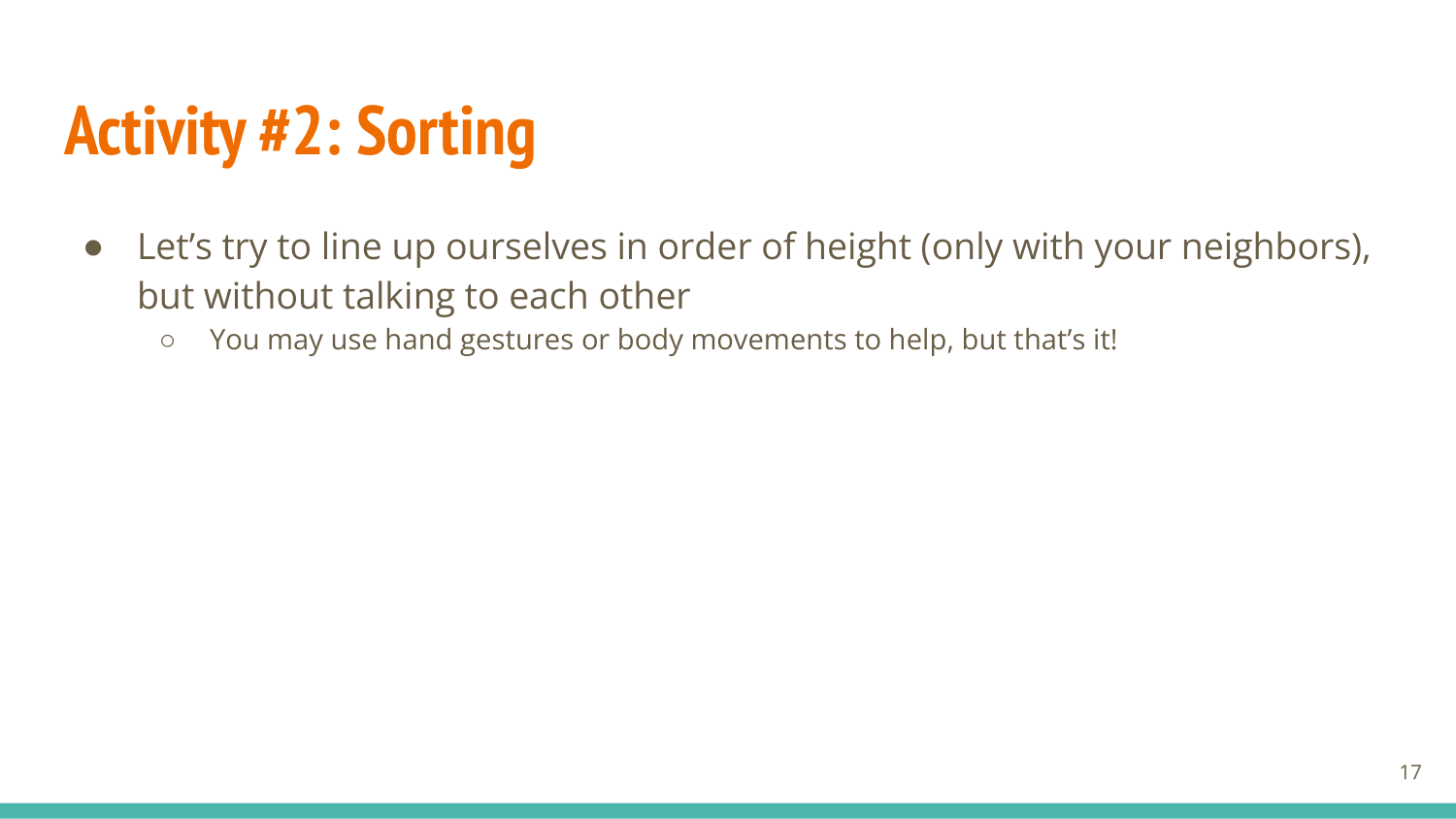

# Activity #2: Sorting
Let’s try to line up ourselves in order of height (only with your neighbors), but without talking to each other
You may use hand gestures or body movements to help, but that’s it!
17